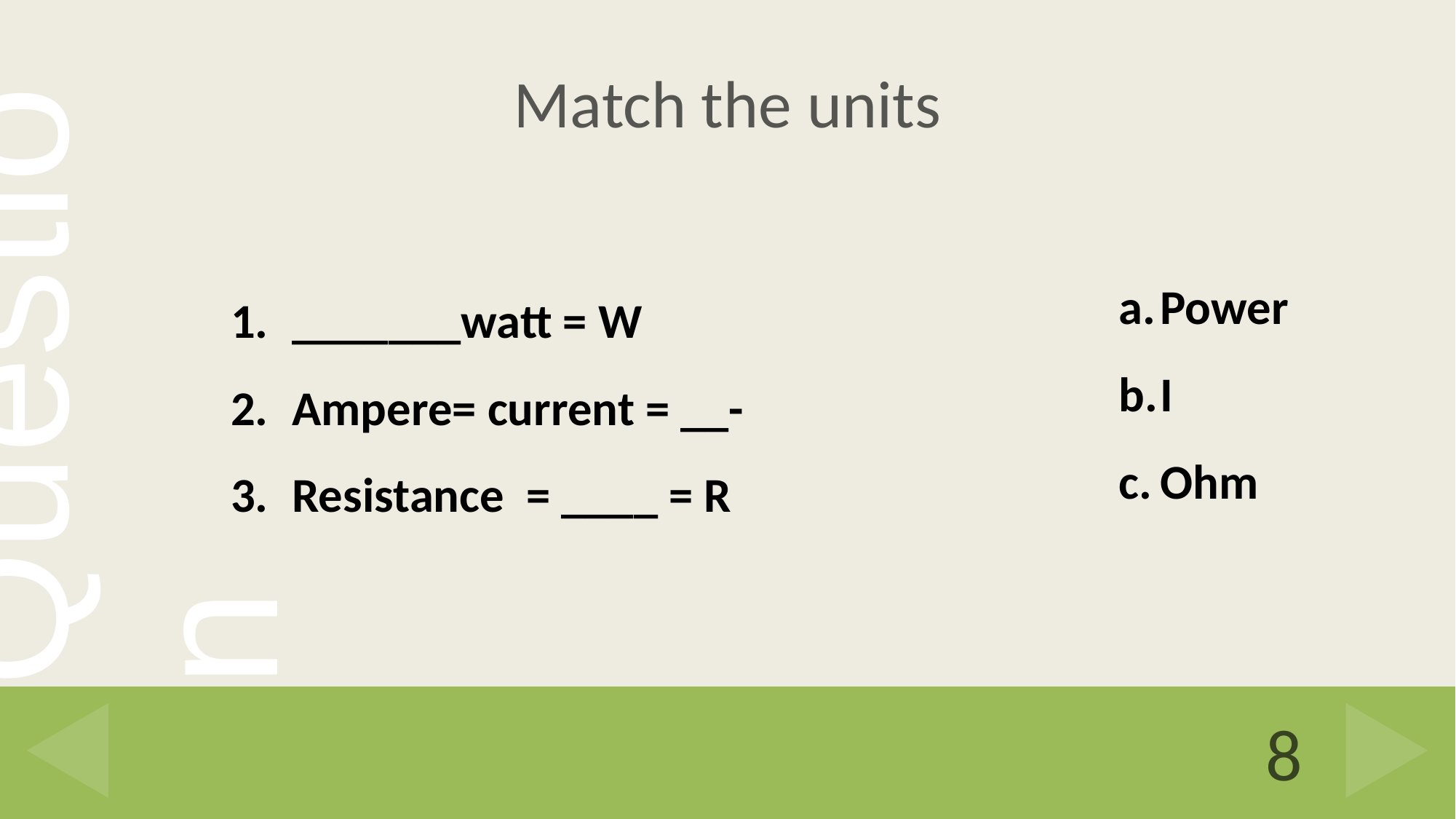

# Match the units
_______watt = W
Ampere= current = __-
Resistance  = ____ = R

Power
I
Ohm
8